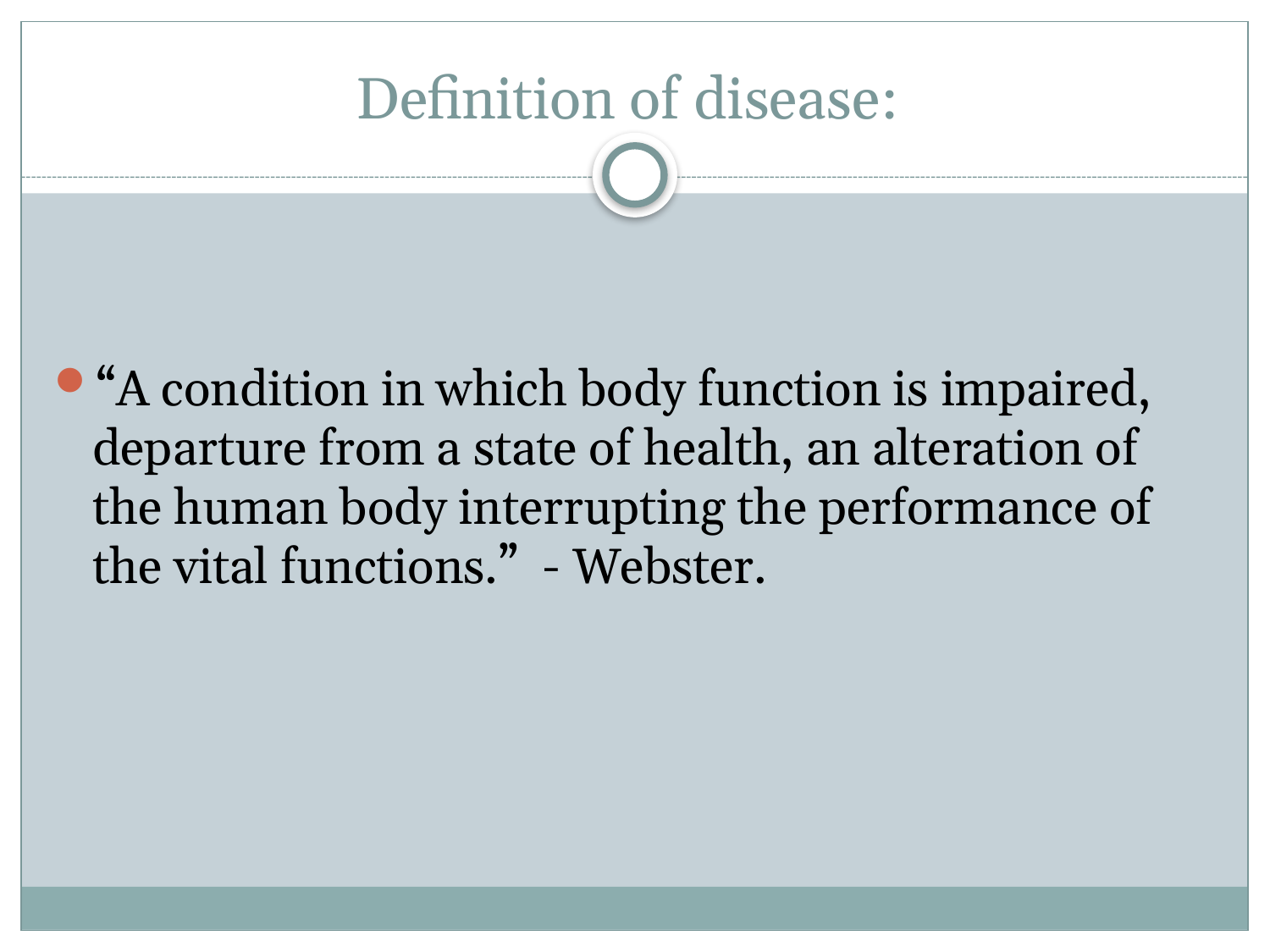

# Definition of disease:

“A condition in which body function is impaired, departure from a state of health, an alteration of the human body interrupting the performance of the vital functions.”  - Webster.